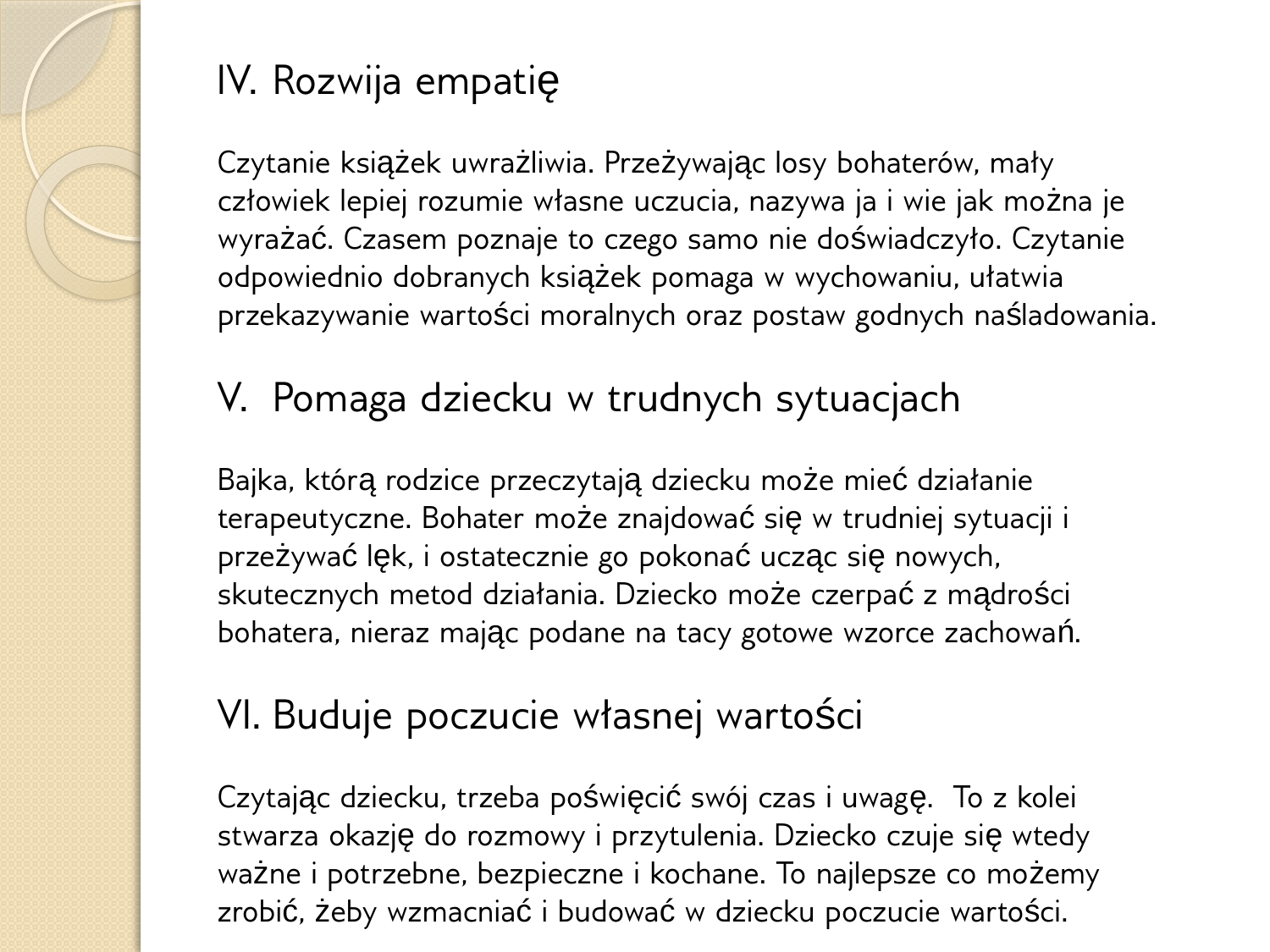

Rozwija empatię

Czytanie książek uwrażliwia. Przeżywając losy bohaterów, mały człowiek lepiej rozumie własne uczucia, nazywa ja i wie jak można je wyrażać. Czasem poznaje to czego samo nie doświadczyło. Czytanie odpowiednio dobranych książek pomaga w wychowaniu, ułatwia przekazywanie wartości moralnych oraz postaw godnych naśladowania.

Pomaga dziecku w trudnych sytuacjach

Bajka, którą rodzice przeczytają dziecku może mieć działanie terapeutyczne. Bohater może znajdować się w trudniej sytuacji i przeżywać lęk, i ostatecznie go pokonać ucząc się nowych, skutecznych metod działania. Dziecko może czerpać z mądrości bohatera, nieraz mając podane na tacy gotowe wzorce zachowań.

Buduje poczucie własnej wartości

Czytając dziecku, trzeba poświęcić swój czas i uwagę.  To z kolei stwarza okazję do rozmowy i przytulenia. Dziecko czuje się wtedy ważne i potrzebne, bezpieczne i kochane. To najlepsze co możemy zrobić, żeby wzmacniać i budować w dziecku poczucie wartości.